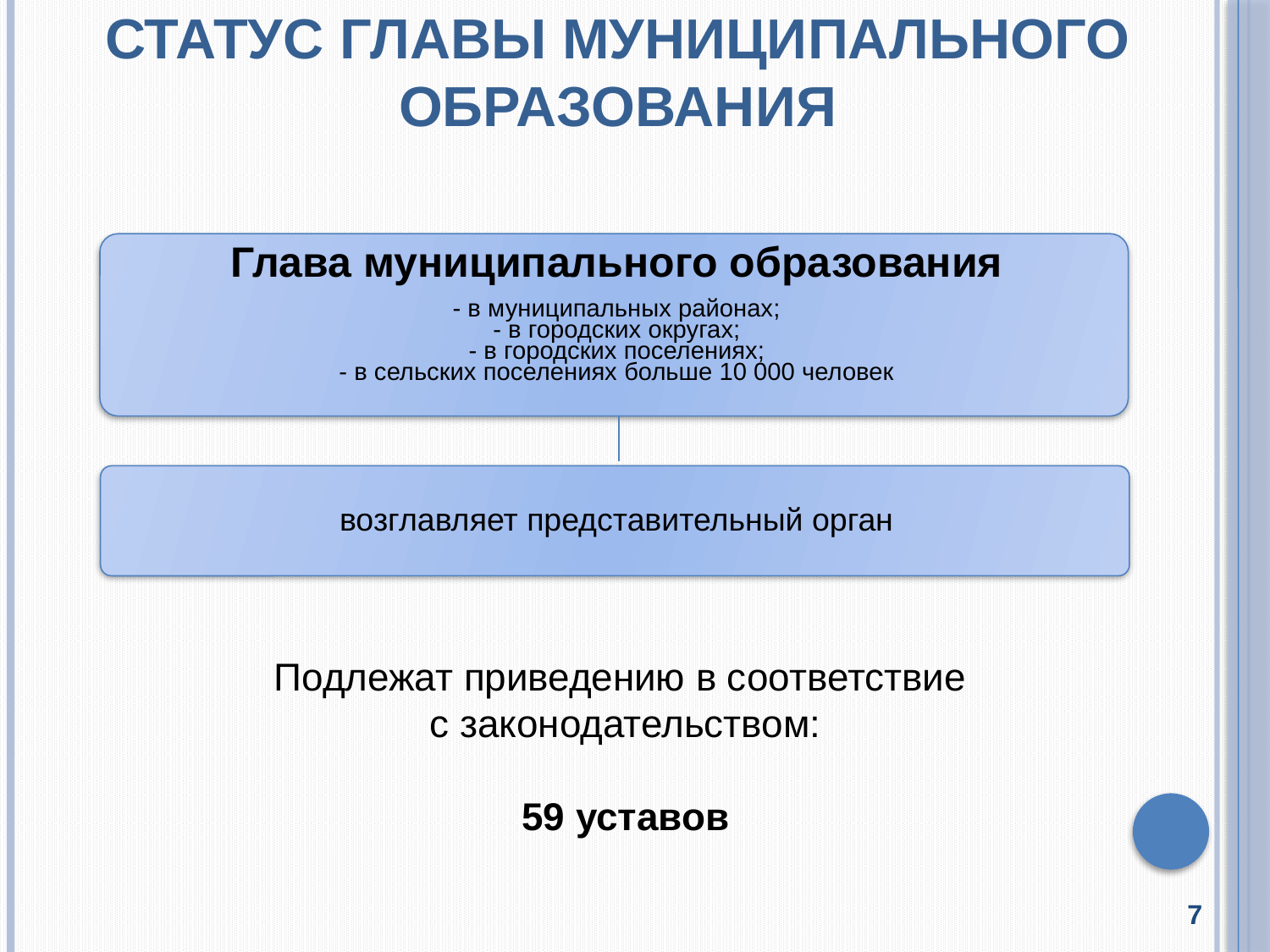

# Статус главы муниципального образования
Глава муниципального образования
- в муниципальных районах;
- в городских округах;
- в городских поселениях;
- в сельских поселениях больше 10 000 человек
возглавляет представительный орган
Подлежат приведению в соответствие
с законодательством:

59 уставов
 7